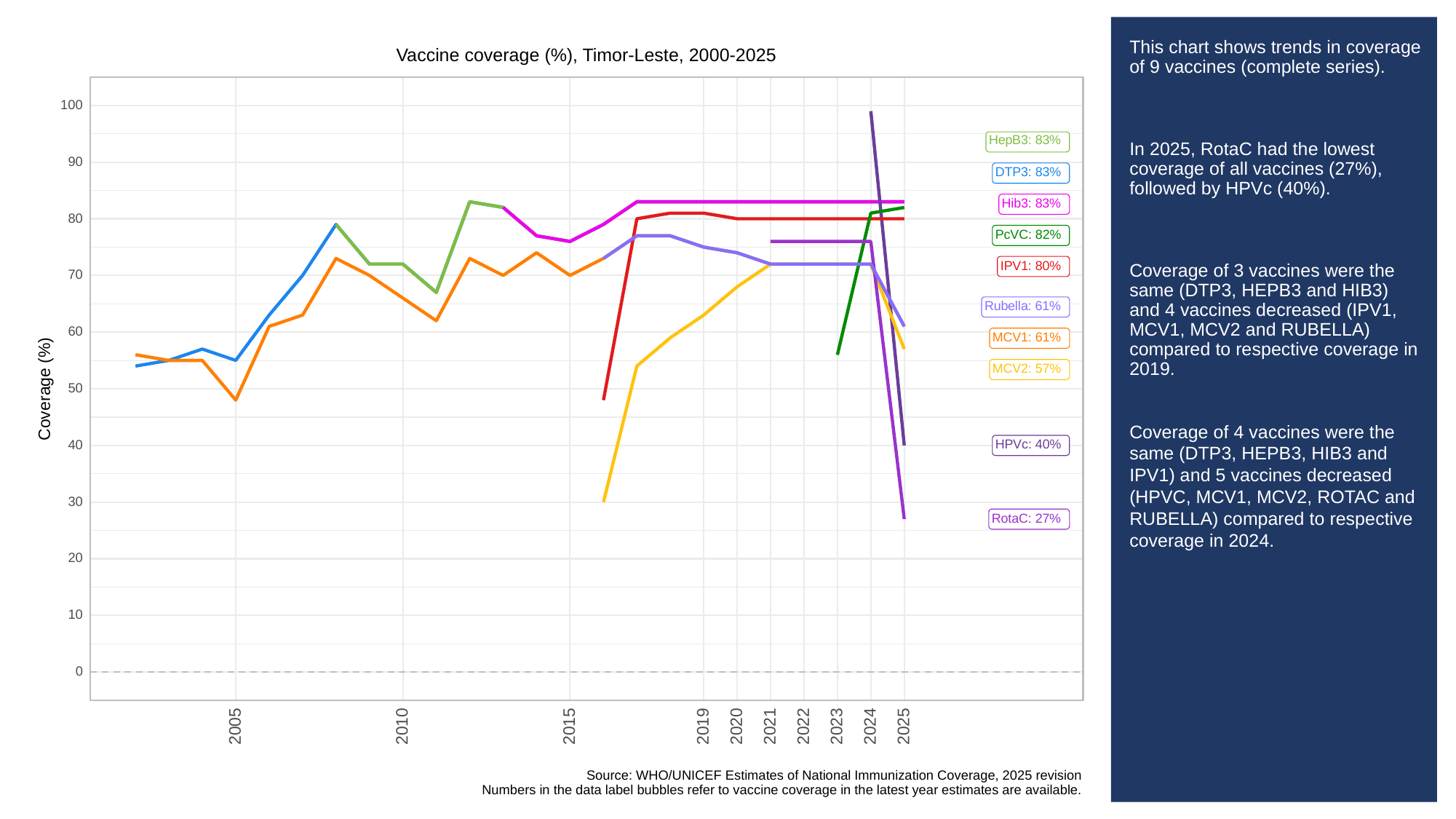

# This chart shows trends in coverage of 9 vaccines (complete series).

In 2025, RotaC had the lowest coverage of all vaccines (27%), followed by HPVc (40%).

Coverage of 3 vaccines were the same (DTP3, HEPB3 and HIB3) and 4 vaccines decreased (IPV1, MCV1, MCV2 and RUBELLA) compared to respective coverage in 2019.

Coverage of 4 vaccines were the same (DTP3, HEPB3, HIB3 and IPV1) and 5 vaccines decreased (HPVC, MCV1, MCV2, ROTAC and RUBELLA) compared to respective coverage in 2024.

Vaccine coverage (%), Timor-Leste, 2000-2025

100

HepB3: 83%

90

DTP3: 83%

Hib3: 83%

80

PcVC: 82%

IPV1: 80%

70

Rubella: 61%

60

MCV1: 61%

MCV2: 57%
Coverage (%)
50

HPVc: 40%
40

30

RotaC: 27%

20

10

0

2023
2005
2010
2015
2019
2020
2021
2022
2024
2025
Source: WHO/UNICEF Estimates of National Immunization Coverage, 2025 revision
Numbers in the data label bubbles refer to vaccine coverage in the latest year estimates are available.